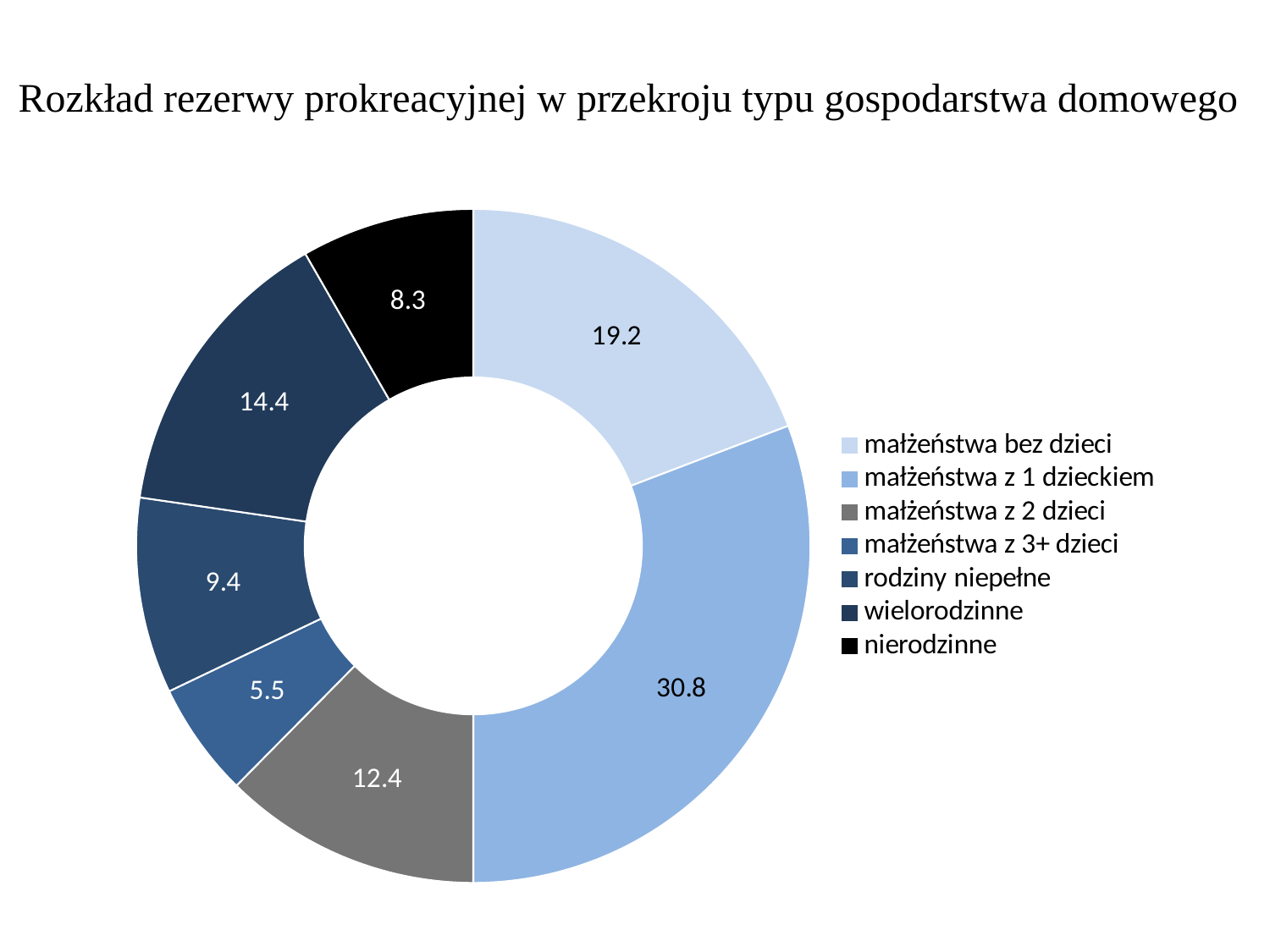

Rozkład rezerwy prokreacyjnej w przekroju typu gospodarstwa domowego

### Chart

| Category | Sprzedaż |
|---|---|
| małżeństwa bez dzieci | 19.2 |
| małżeństwa z 1 dzieckiem | 30.8 |
| małżeństwa z 2 dzieci | 12.4 |
| małżeństwa z 3+ dzieci | 5.5 |
| rodziny niepełne | 9.4 |
| wielorodzinne | 14.4 |
| nierodzinne | 8.3 |